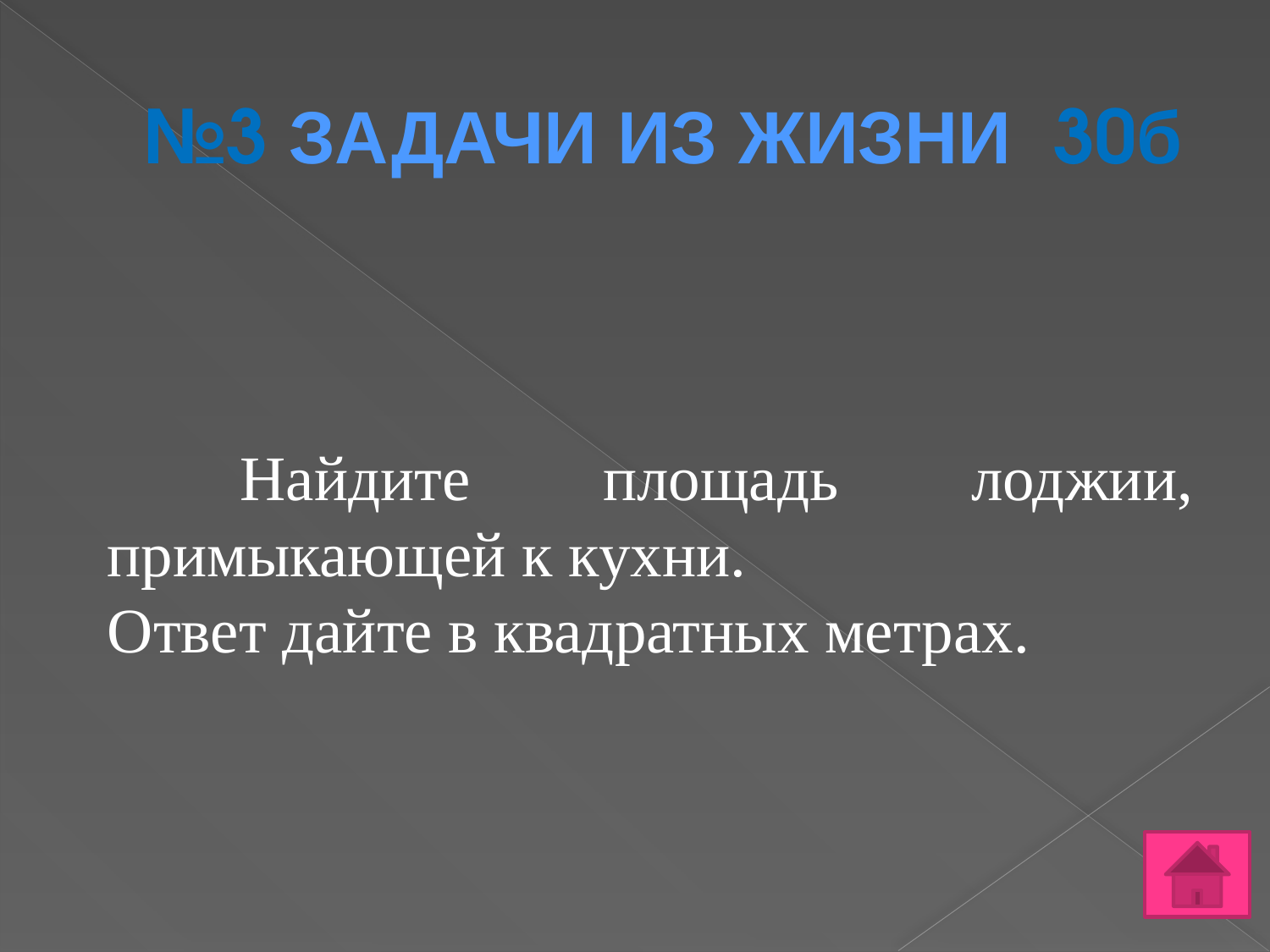

# №3 ЗАДАЧИ ИЗ ЖИЗНИ  30б
 Найдите площадь лоджии, примыкающей к кухни.
Ответ дайте в квадратных метрах.